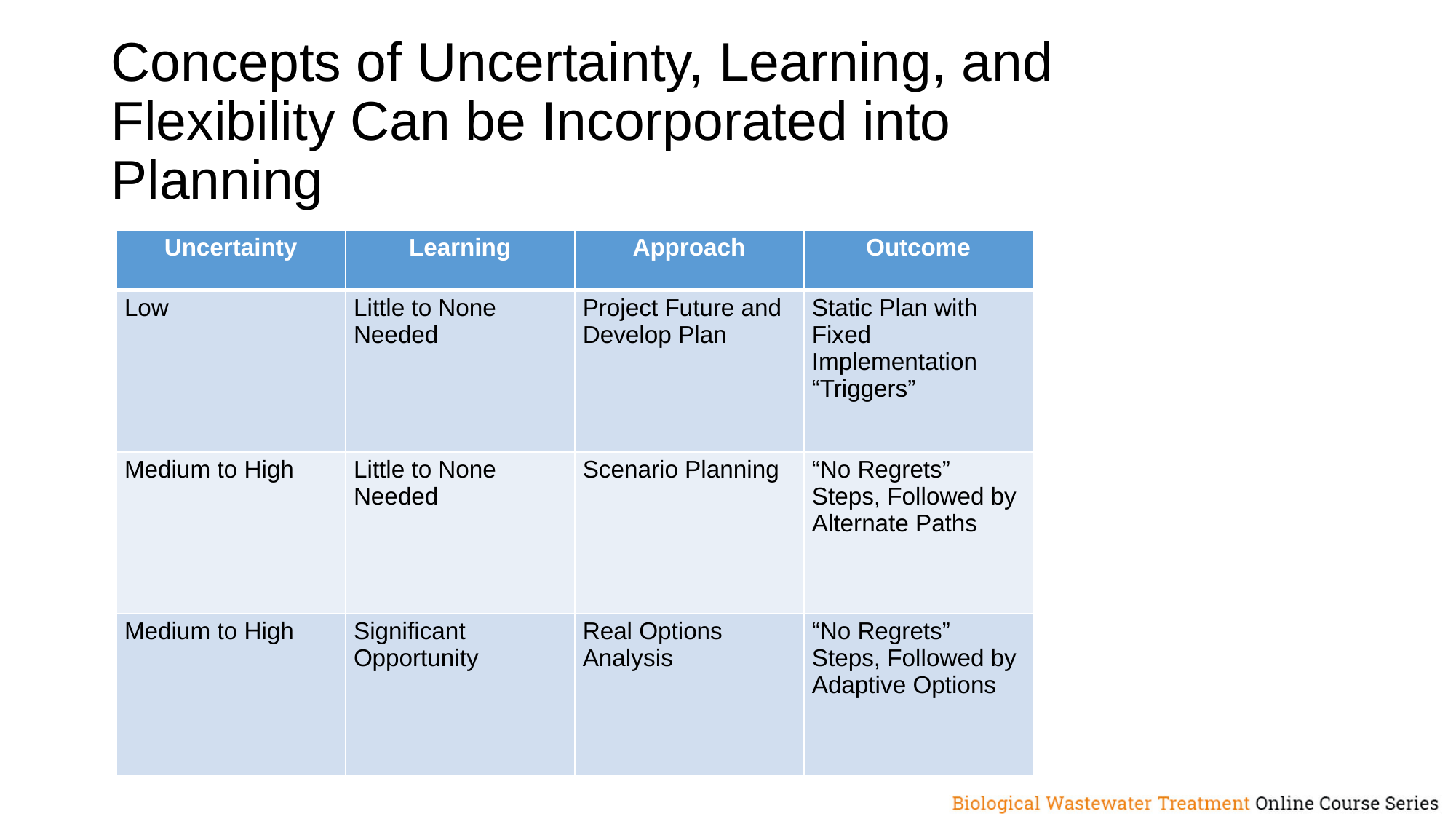

# Concepts of Uncertainty, Learning, and Flexibility Can be Incorporated into Planning
| Uncertainty | Learning | Approach | Outcome |
| --- | --- | --- | --- |
| Low | Little to None Needed | Project Future and Develop Plan | Static Plan with Fixed Implementation “Triggers” |
| Medium to High | Little to None Needed | Scenario Planning | “No Regrets” Steps, Followed by Alternate Paths |
| Medium to High | Significant Opportunity | Real Options Analysis | “No Regrets” Steps, Followed by Adaptive Options |